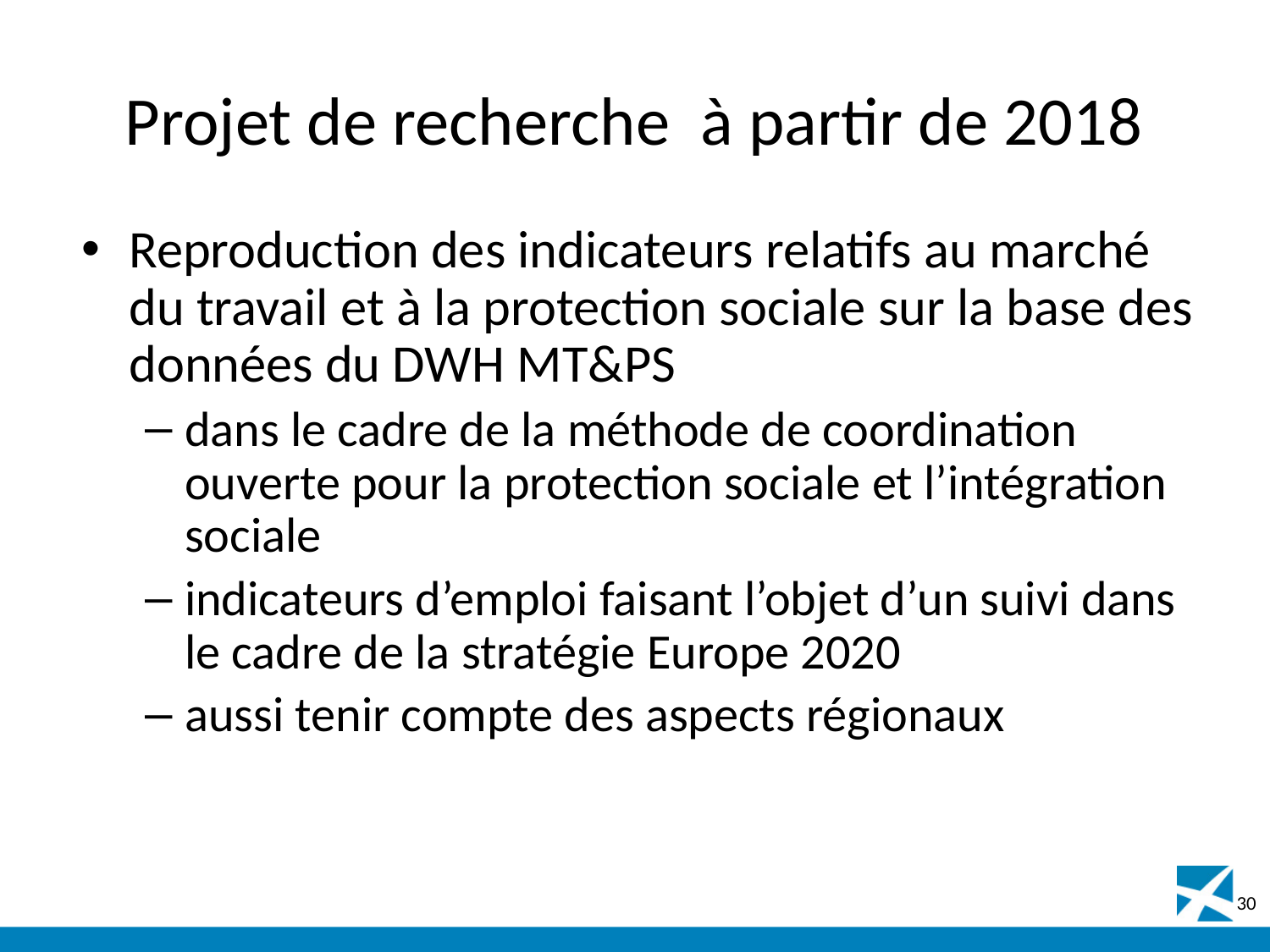

# Projet de recherche  à partir de 2018
Reproduction des indicateurs relatifs au marché du travail et à la protection sociale sur la base des données du DWH MT&PS
dans le cadre de la méthode de coordination ouverte pour la protection sociale et l’intégration sociale
indicateurs d’emploi faisant l’objet d’un suivi dans le cadre de la stratégie Europe 2020
aussi tenir compte des aspects régionaux